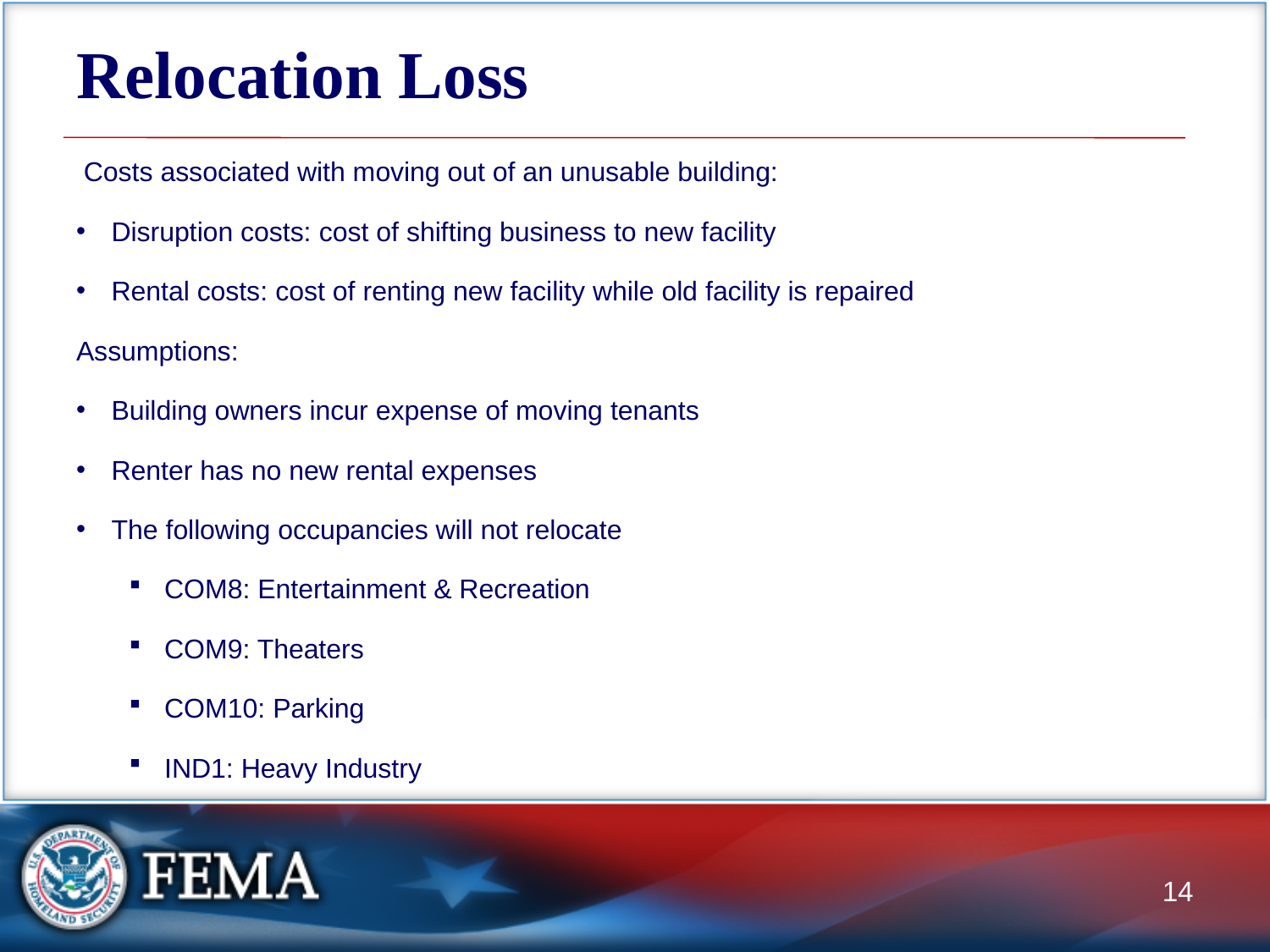

# Relocation Loss
 Costs associated with moving out of an unusable building:
Disruption costs: cost of shifting business to new facility
Rental costs: cost of renting new facility while old facility is repaired
Assumptions:
Building owners incur expense of moving tenants
Renter has no new rental expenses
The following occupancies will not relocate
COM8: Entertainment & Recreation
COM9: Theaters
COM10: Parking
IND1: Heavy Industry
14